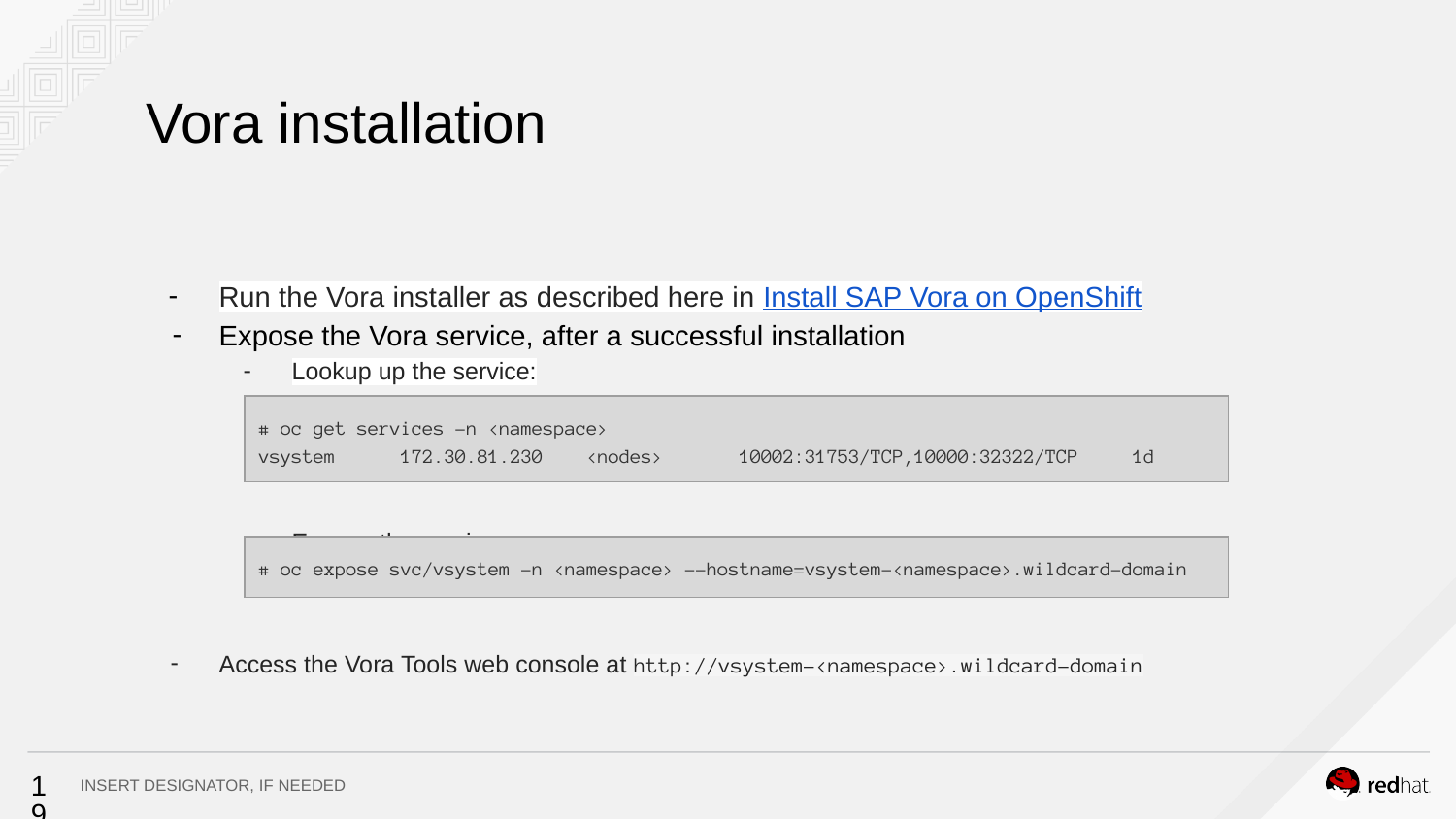

# Vora installation

Run the Vora installer as described here in Install SAP Vora on OpenShift
Expose the Vora service, after a successful installation
Lookup up the service:

Expose the service
Raw

Access the Vora Tools web console at http://vsystem-<namespace>.wildcard-domain
| # oc get services -n <namespace> vsystem 172.30.81.230 <nodes> 10002:31753/TCP,10000:32322/TCP 1d |
| --- |
| # oc expose svc/vsystem -n <namespace> --hostname=vsystem-<namespace>.wildcard-domain |
| --- |
19